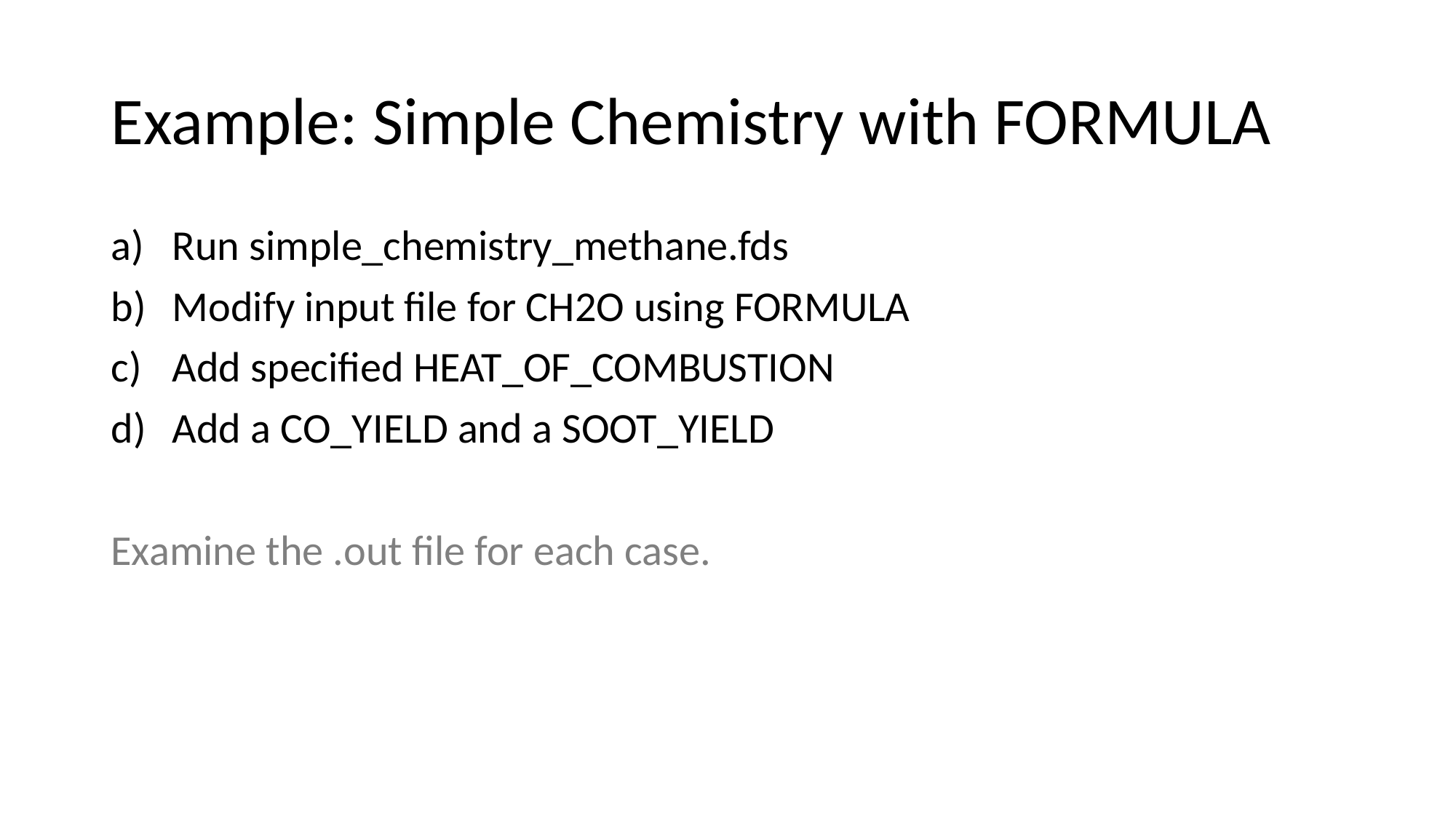

# Example: Simple Chemistry with FORMULA
Run simple_chemistry_methane.fds
Modify input file for CH2O using FORMULA
Add specified HEAT_OF_COMBUSTION
Add a CO_YIELD and a SOOT_YIELD

Examine the .out file for each case.